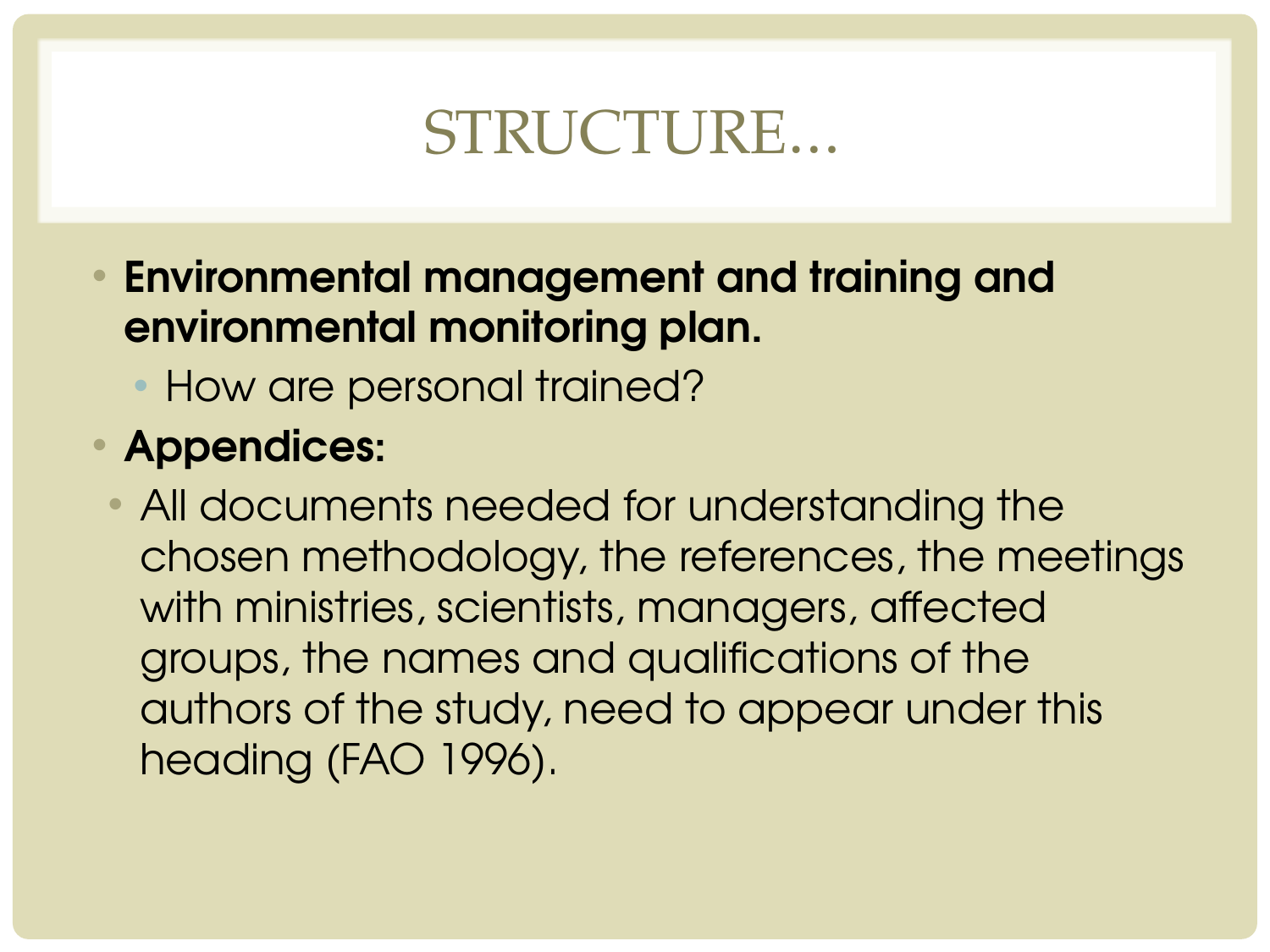

# Structure…
Environmental management and training and environmental monitoring plan.
How are personal trained?
Appendices:
All documents needed for understanding the chosen methodology, the references, the meetings with ministries, scientists, managers, affected groups, the names and qualifications of the authors of the study, need to appear under this heading (FAO 1996).